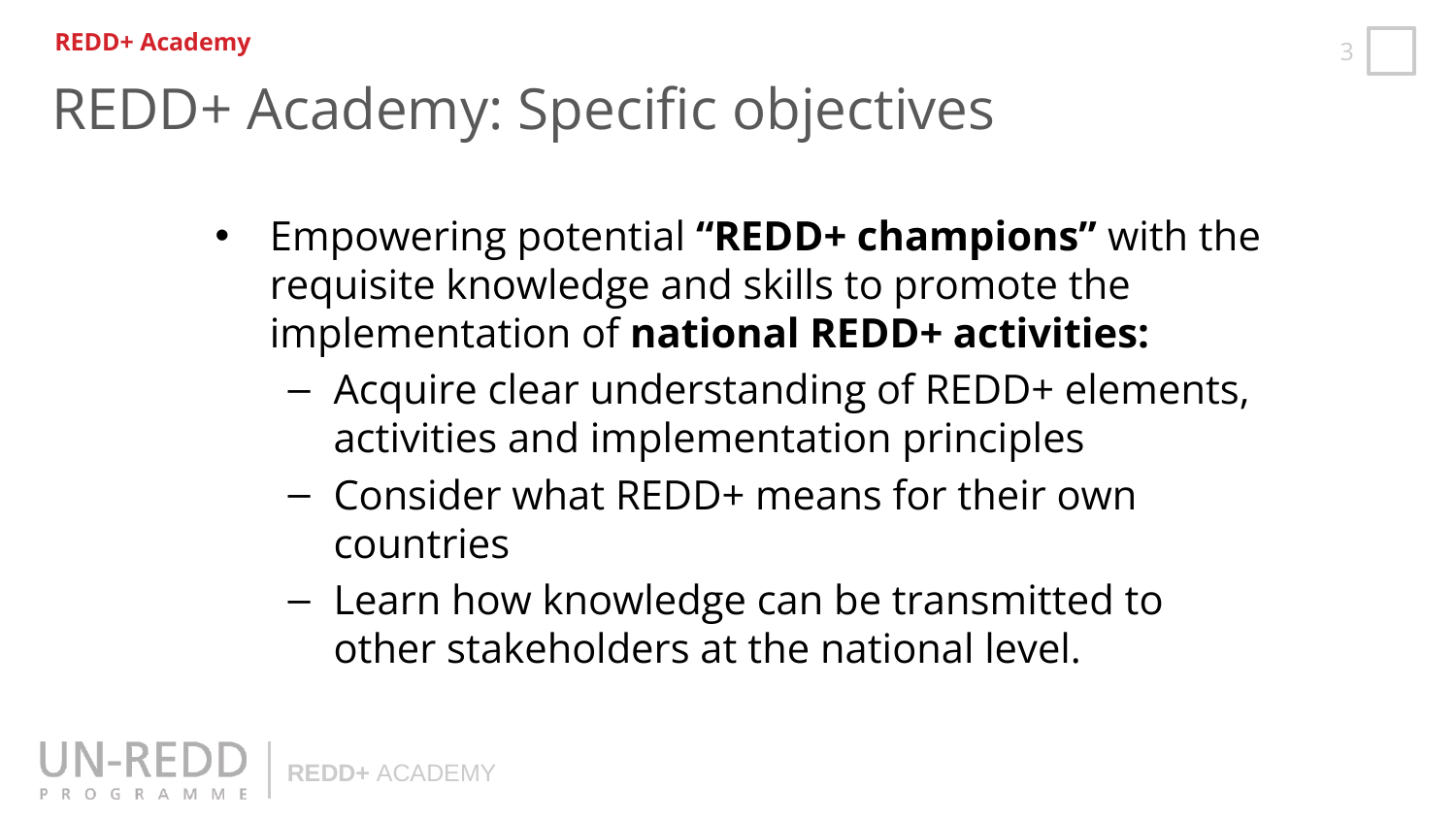

REDD+ Academy
REDD+ Academy: Specific objectives
Empowering potential “REDD+ champions” with the requisite knowledge and skills to promote the implementation of national REDD+ activities:
Acquire clear understanding of REDD+ elements, activities and implementation principles
Consider what REDD+ means for their own countries
Learn how knowledge can be transmitted to other stakeholders at the national level.